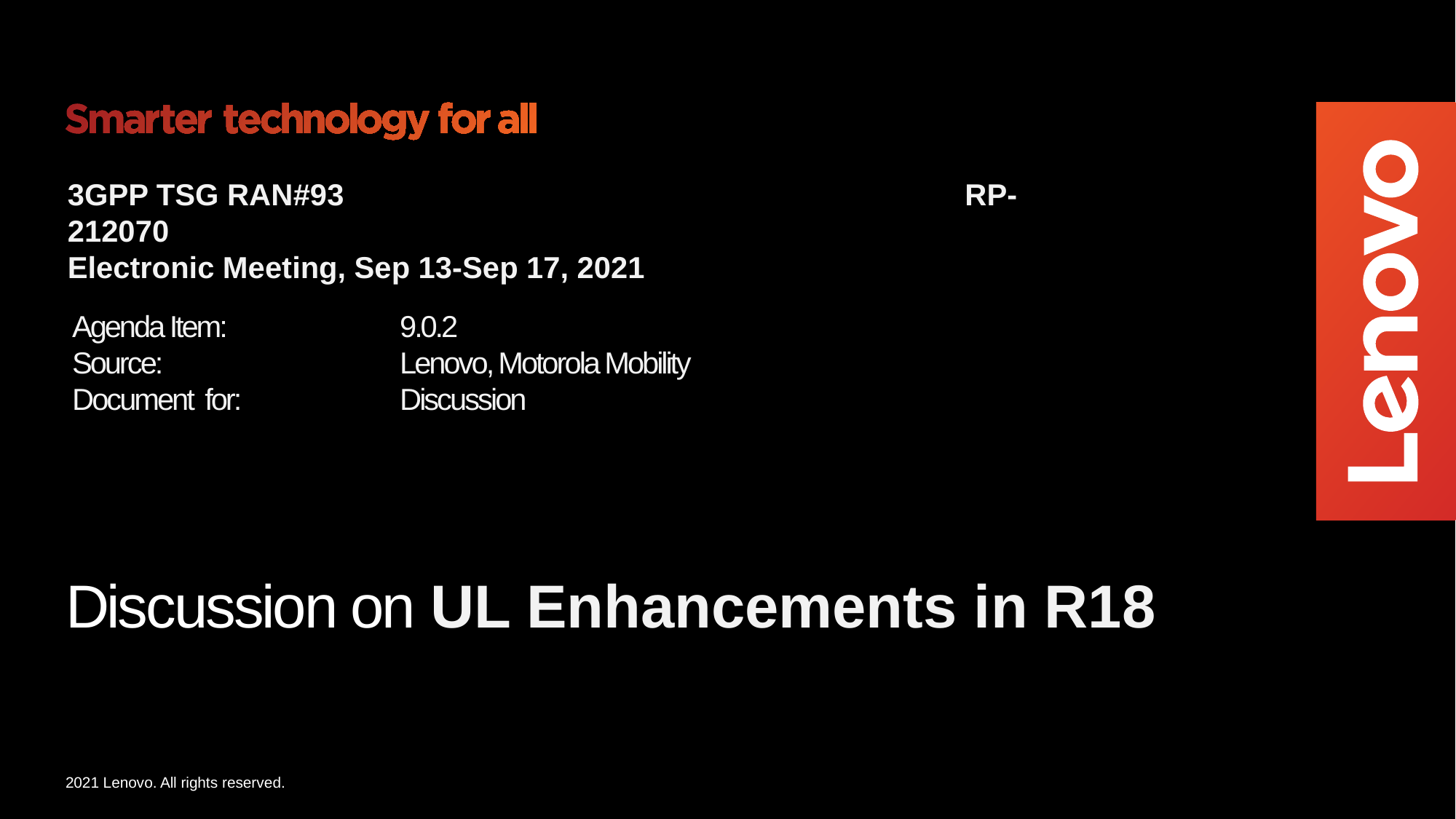

3GPP TSG RAN#93		                                                       RP-212070
Electronic Meeting, Sep 13-Sep 17, 2021
Agenda Item:		9.0.2
Source:			Lenovo, Motorola Mobility
Document  for:		Discussion
# Discussion on UL Enhancements in R18
 5G Team / Lenovo Research / MBG